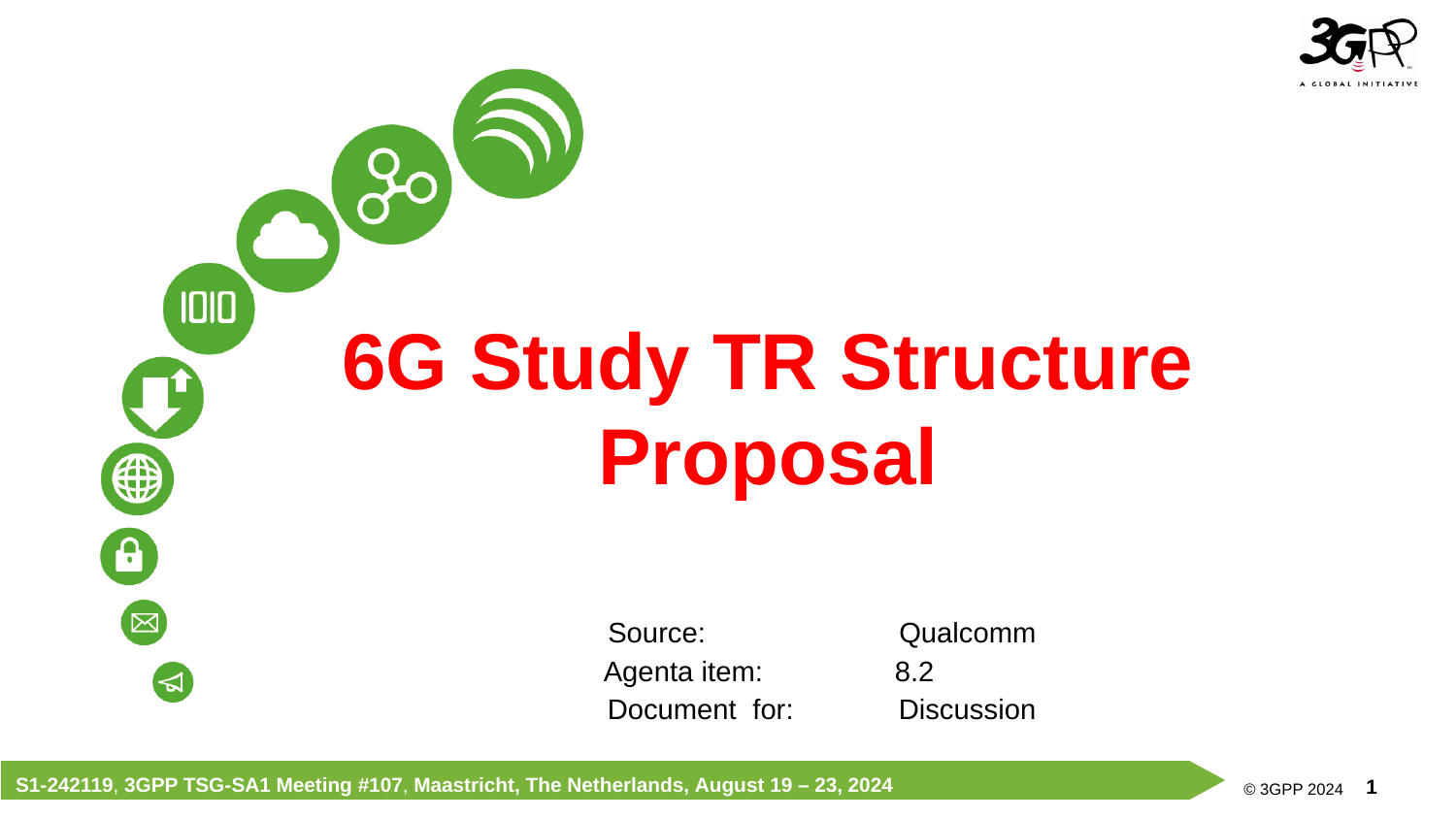

6G Study TR Structure Proposal
Source: 		Qualcomm
Agenta item:	8.2
Document  for:	Discussion

S1-242119, 3GPP TSG-SA1 Meeting #107, Maastricht, The Netherlands, August 19 – 23, 2024
© 3GPP 2024